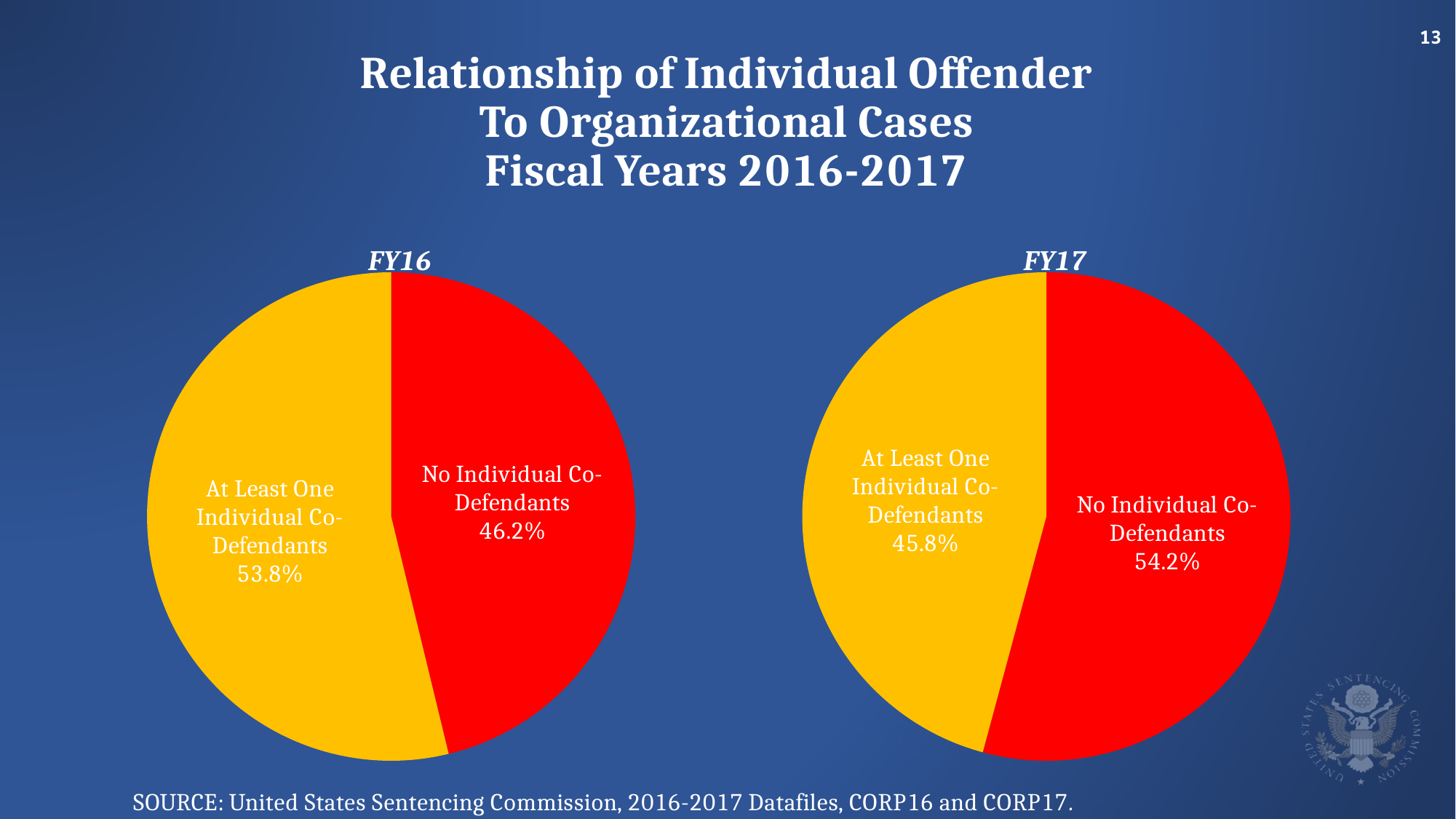

# Relationship of Individual Offender To Organizational Cases Fiscal Years 2016-2017

### Chart: FY16

| Category | Sales |
|---|---|
| No Individual Co-Defendants | 61.0 |
| At Least One Individual Co-Defendants | 71.0 |

### Chart: FY17

| Category | Sales |
|---|---|
| No Individual Co-Defendants | 71.0 |
| At Least One Individual Co-Defendants | 60.0 |
SOURCE: United States Sentencing Commission, 2016-2017 Datafiles, CORP16 and CORP17.